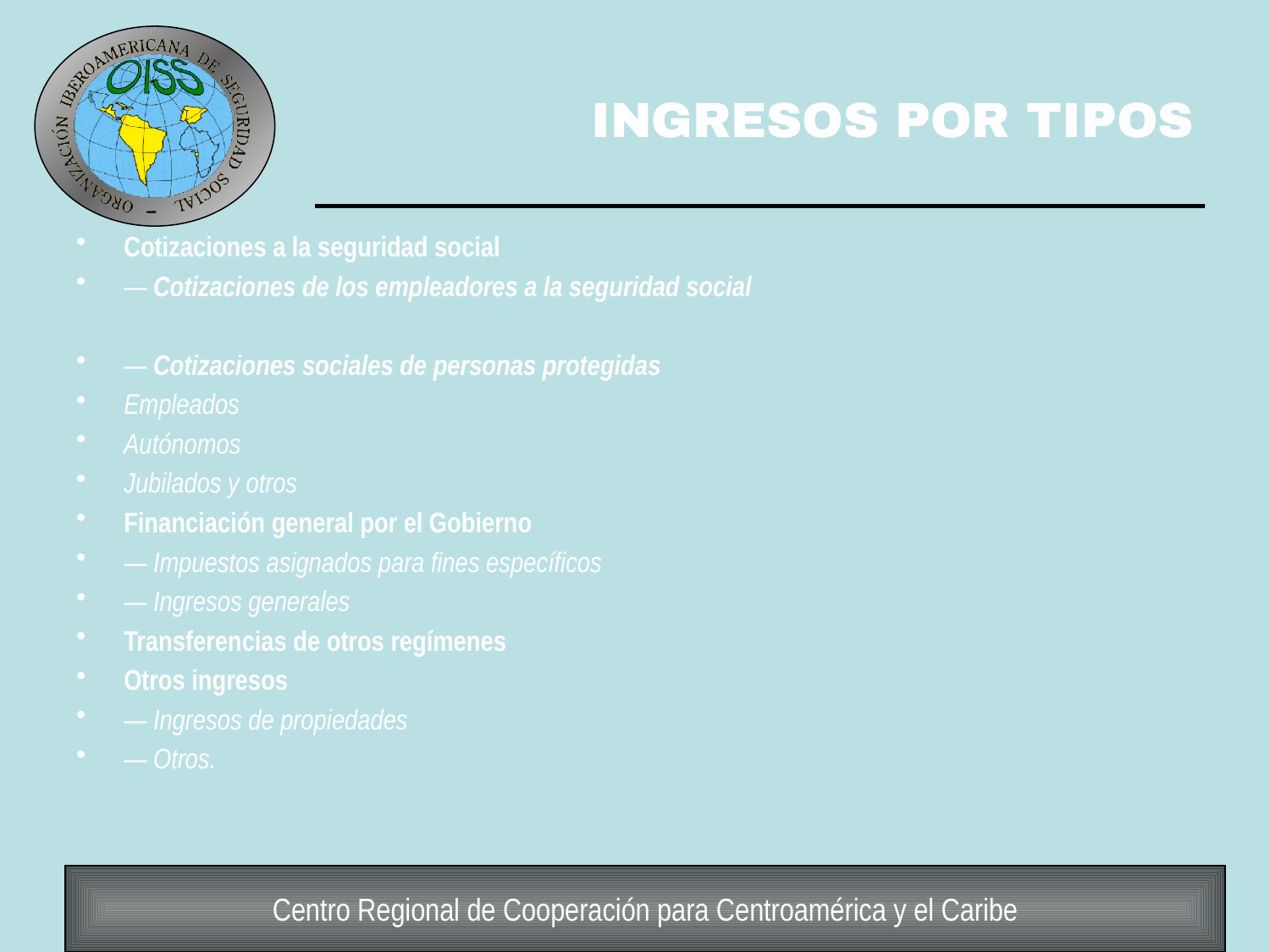

# INGRESOS POR TIPOS
Cotizaciones a la seguridad social
— Cotizaciones de los empleadores a la seguridad social

— Cotizaciones sociales de personas protegidas
Empleados
Autónomos
Jubilados y otros
Financiación general por el Gobierno
— Impuestos asignados para fines específicos
— Ingresos generales
Transferencias de otros regímenes
Otros ingresos
— Ingresos de propiedades
— Otros.